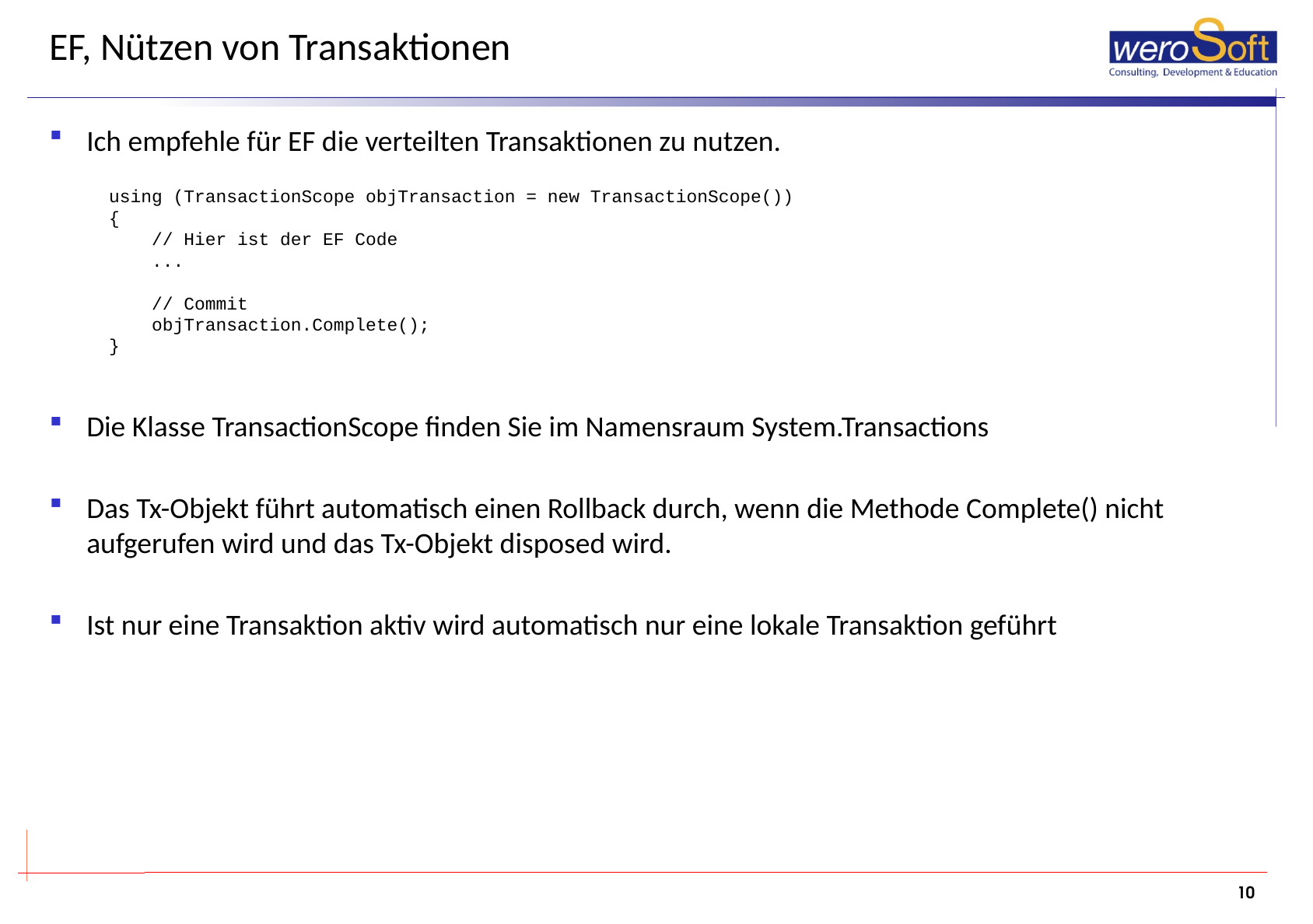

# EF, Nützen von Transaktionen
Ich empfehle für EF die verteilten Transaktionen zu nutzen.

Die Klasse TransactionScope finden Sie im Namensraum System.Transactions

Das Tx-Objekt führt automatisch einen Rollback durch, wenn die Methode Complete() nicht aufgerufen wird und das Tx-Objekt disposed wird.

Ist nur eine Transaktion aktiv wird automatisch nur eine lokale Transaktion geführt
 using (TransactionScope objTransaction = new TransactionScope())
 {
     // Hier ist der EF Code
     ...

     // Commit
     objTransaction.Complete();
 }

10